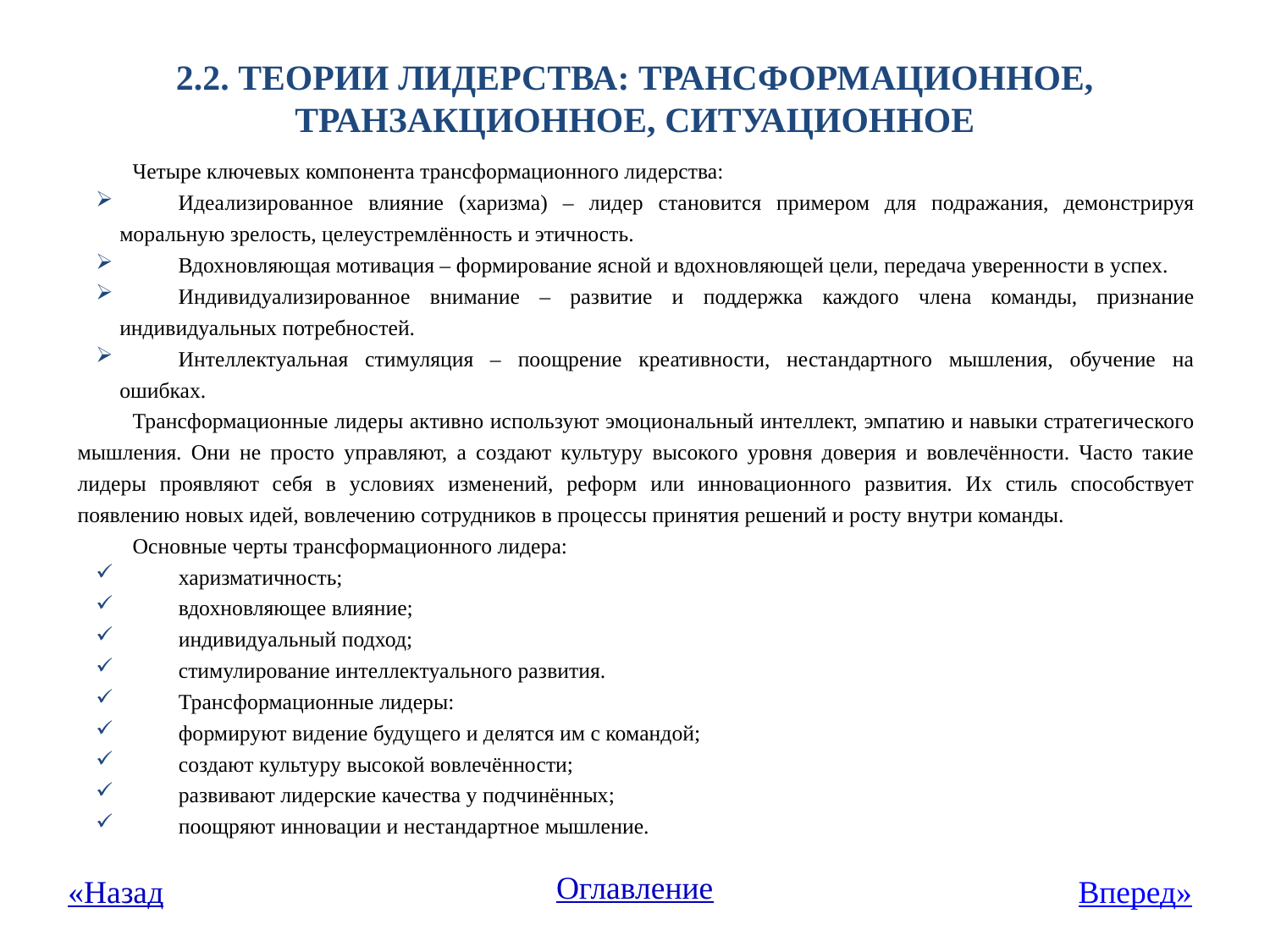

# 2.2. Теории лидерства: трансформационное, транзакционное, ситуационное
Четыре ключевых компонента трансформационного лидерства:
Идеализированное влияние (харизма) – лидер становится примером для подражания, демонстрируя моральную зрелость, целеустремлённость и этичность.
Вдохновляющая мотивация – формирование ясной и вдохновляющей цели, передача уверенности в успех.
Индивидуализированное внимание – развитие и поддержка каждого члена команды, признание индивидуальных потребностей.
Интеллектуальная стимуляция – поощрение креативности, нестандартного мышления, обучение на ошибках.
Трансформационные лидеры активно используют эмоциональный интеллект, эмпатию и навыки стратегического мышления. Они не просто управляют, а создают культуру высокого уровня доверия и вовлечённости. Часто такие лидеры проявляют себя в условиях изменений, реформ или инновационного развития. Их стиль способствует появлению новых идей, вовлечению сотрудников в процессы принятия решений и росту внутри команды.
Основные черты трансформационного лидера:
харизматичность;
вдохновляющее влияние;
индивидуальный подход;
стимулирование интеллектуального развития.
Трансформационные лидеры:
формируют видение будущего и делятся им с командой;
создают культуру высокой вовлечённости;
развивают лидерские качества у подчинённых;
поощряют инновации и нестандартное мышление.

Оглавление
«Назад
Вперед»